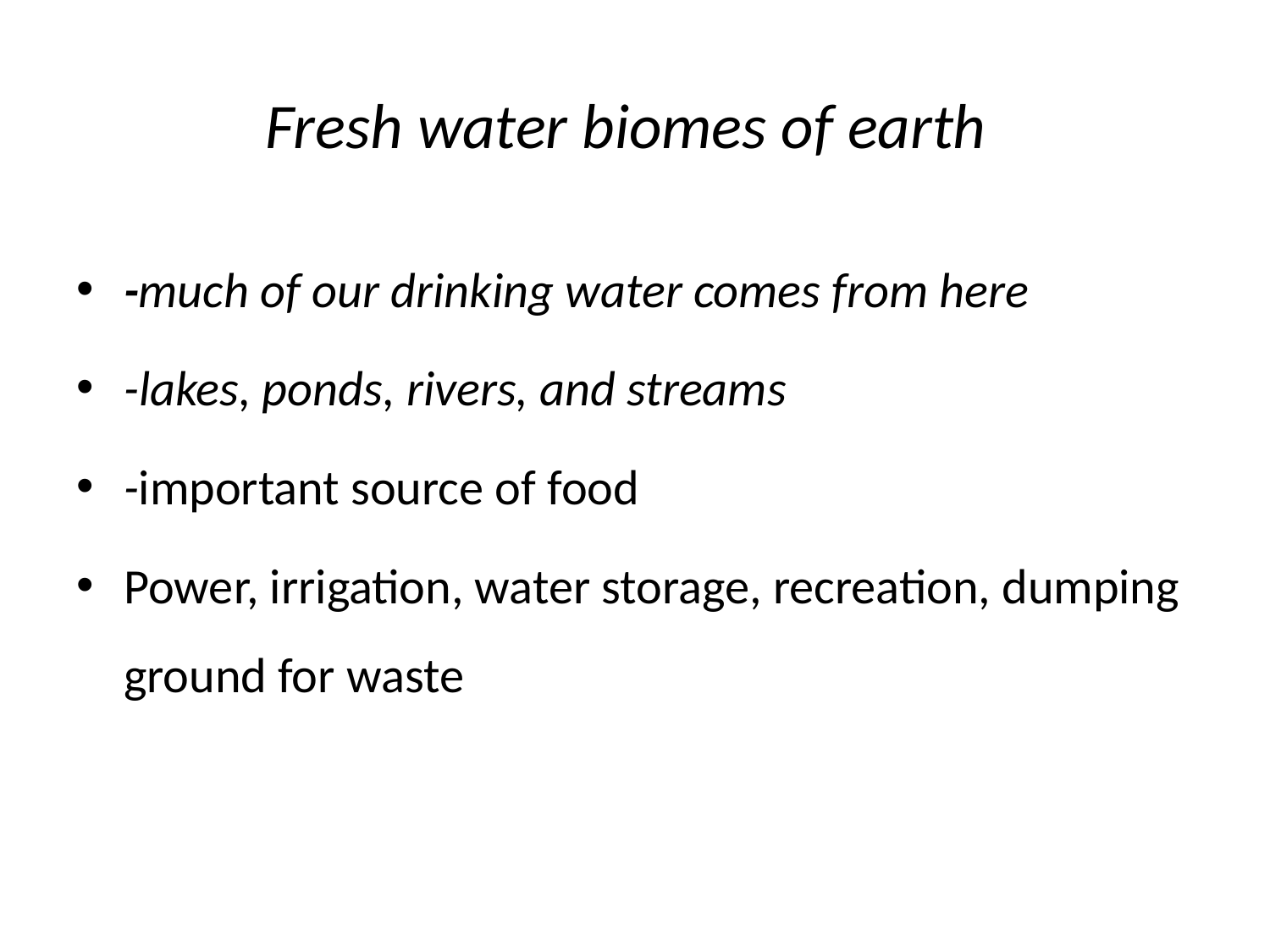

# Fresh water biomes of earth
-much of our drinking water comes from here
-lakes, ponds, rivers, and streams
-important source of food
Power, irrigation, water storage, recreation, dumping ground for waste